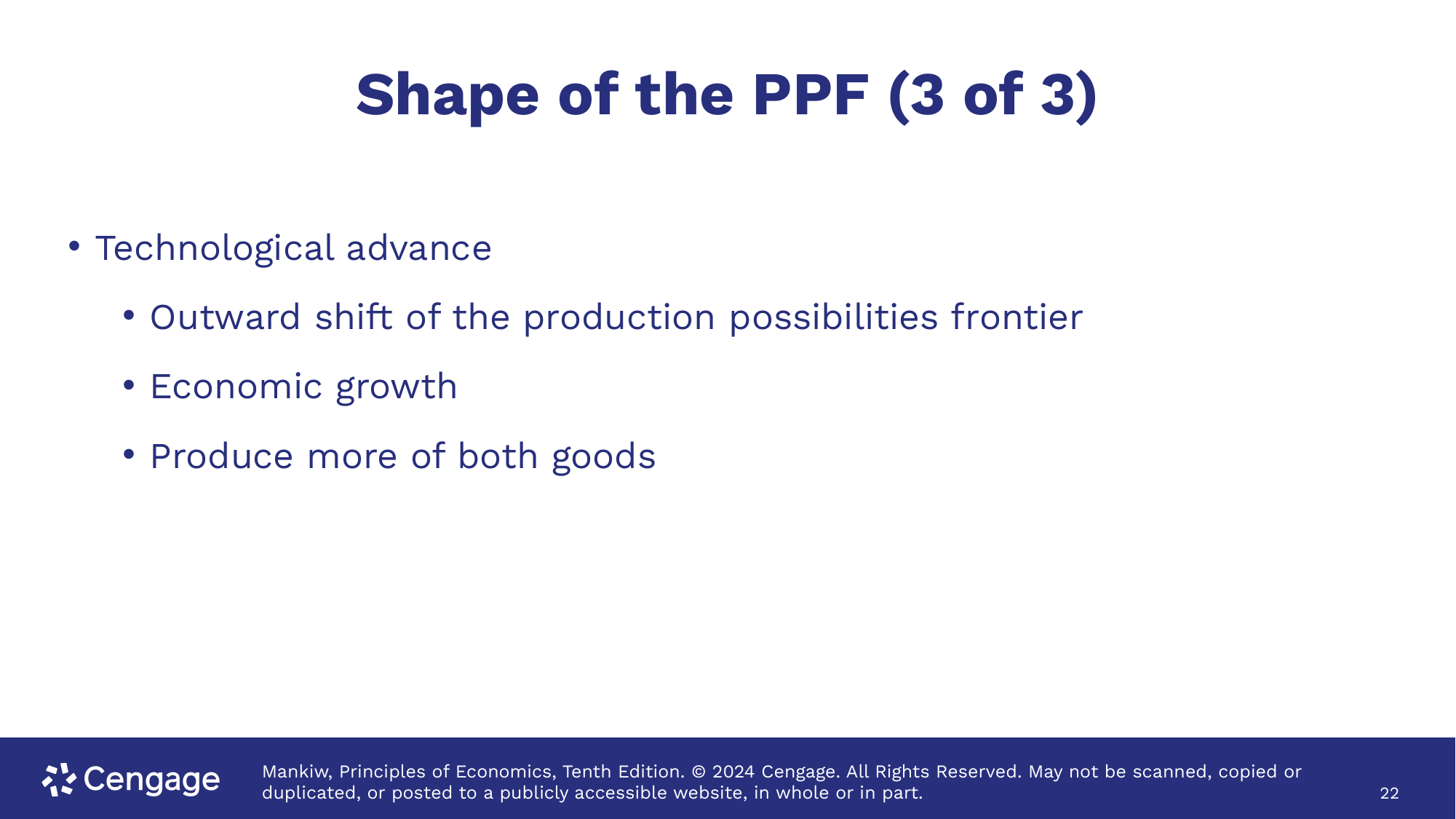

# Shape of the PPF (3 of 3)
Technological advance
Outward shift of the production possibilities frontier
Economic growth
Produce more of both goods